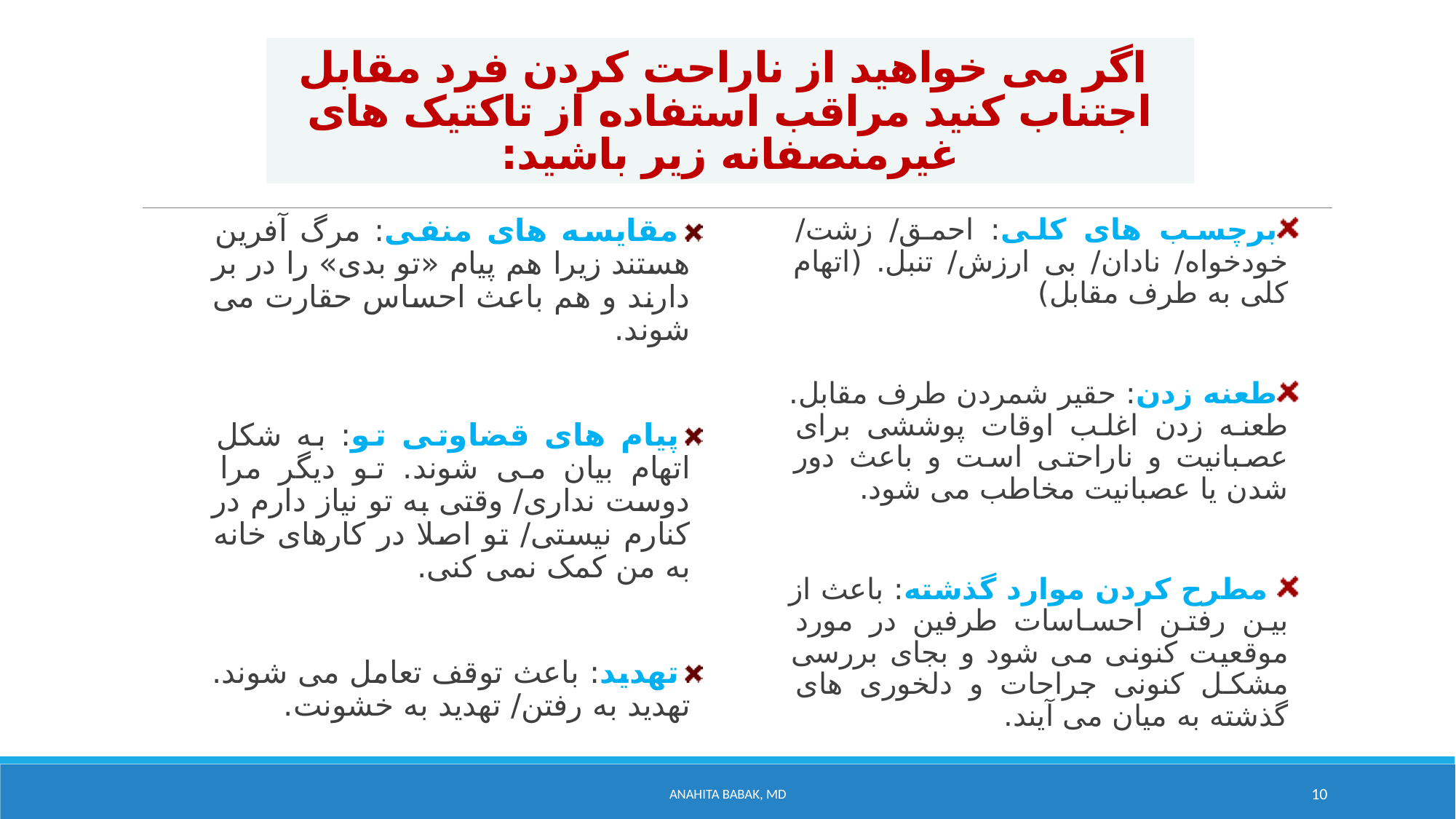

# اگر می خواهید از ناراحت کردن فرد مقابل اجتناب کنید مراقب استفاده از تاکتیک های غیرمنصفانه زیر باشید:
مقایسه های منفی: مرگ آفرین هستند زیرا هم پیام «تو بدی» را در بر دارند و هم باعث احساس حقارت می شوند.

پیام های قضاوتی تو: به شکل اتهام بیان می شوند. تو دیگر مرا دوست نداری/ وقتی به تو نیاز دارم در کنارم نیستی/ تو اصلا در کارهای خانه به من کمک نمی کنی.

تهدید: باعث توقف تعامل می شوند. تهدید به رفتن/ تهدید به خشونت.
برچسب های کلی: احمق/ زشت/ خودخواه/ نادان/ بی ارزش/ تنبل. (اتهام کلی به طرف مقابل)

طعنه زدن: حقیر شمردن طرف مقابل. طعنه زدن اغلب اوقات پوششی برای عصبانیت و ناراحتی است و باعث دور شدن یا عصبانیت مخاطب می شود.

 مطرح کردن موارد گذشته: باعث از بین رفتن احساسات طرفین در مورد موقعیت کنونی می شود و بجای بررسی مشکل کنونی جراحات و دلخوری های گذشته به میان می آیند.
Anahita Babak, MD
10